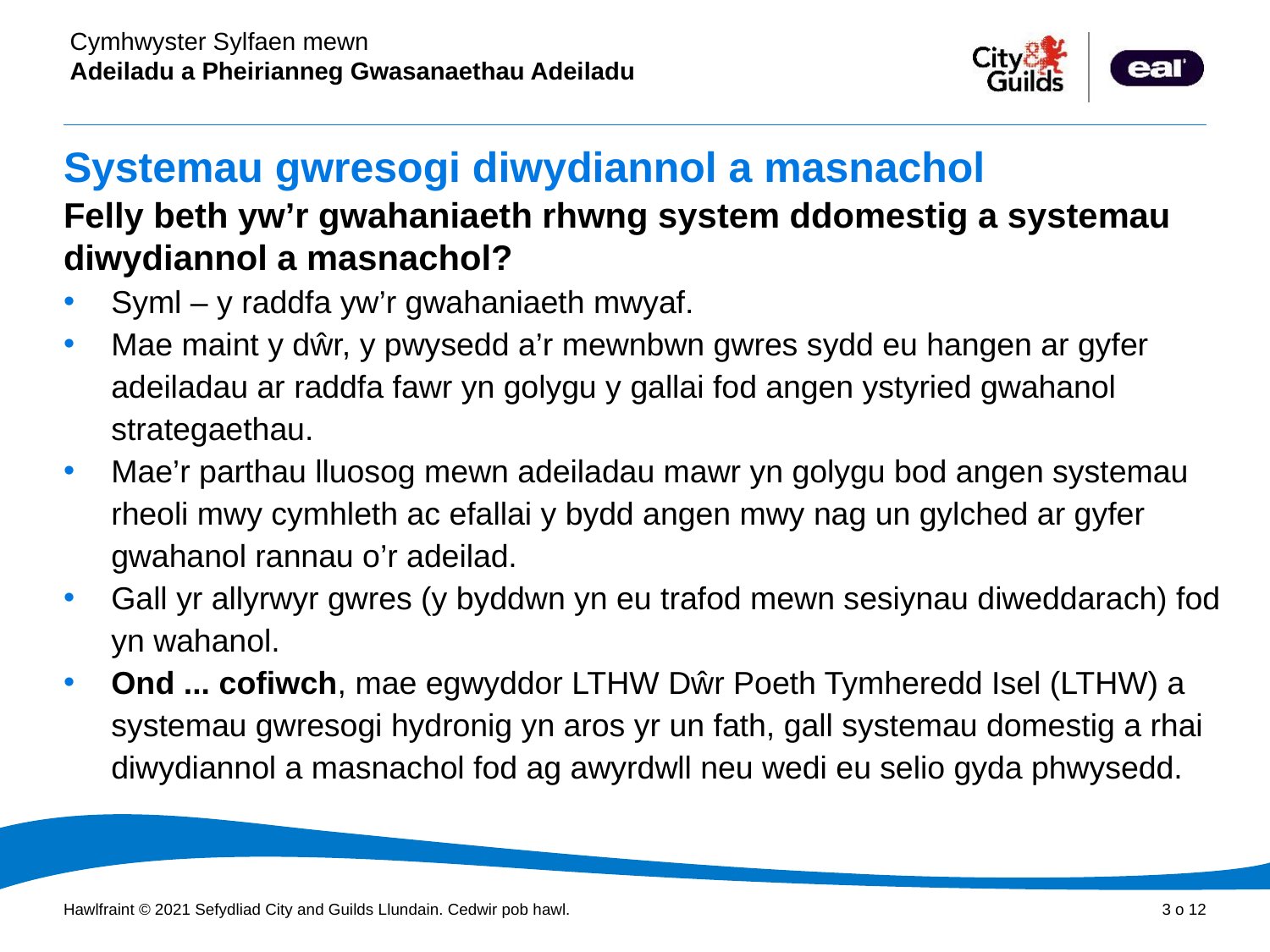

# Systemau gwresogi diwydiannol a masnachol
Felly beth yw’r gwahaniaeth rhwng system ddomestig a systemau diwydiannol a masnachol?
Syml – y raddfa yw’r gwahaniaeth mwyaf.
Mae maint y dŵr, y pwysedd a’r mewnbwn gwres sydd eu hangen ar gyfer adeiladau ar raddfa fawr yn golygu y gallai fod angen ystyried gwahanol strategaethau.
Mae’r parthau lluosog mewn adeiladau mawr yn golygu bod angen systemau rheoli mwy cymhleth ac efallai y bydd angen mwy nag un gylched ar gyfer gwahanol rannau o’r adeilad.
Gall yr allyrwyr gwres (y byddwn yn eu trafod mewn sesiynau diweddarach) fod yn wahanol.
Ond ... cofiwch, mae egwyddor LTHW Dŵr Poeth Tymheredd Isel (LTHW) a systemau gwresogi hydronig yn aros yr un fath, gall systemau domestig a rhai diwydiannol a masnachol fod ag awyrdwll neu wedi eu selio gyda phwysedd.